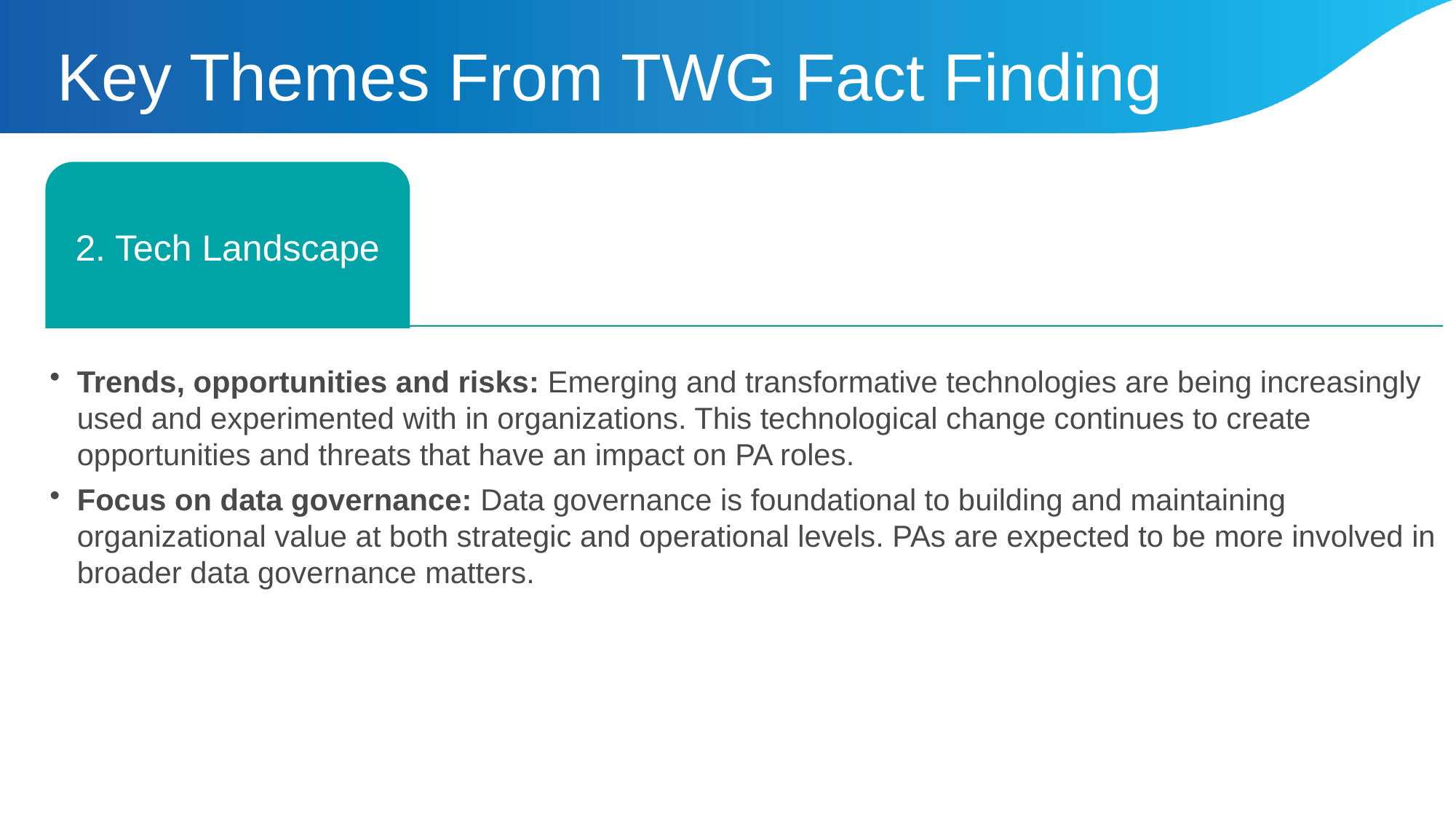

# Key Themes From TWG Fact Finding

2. Tech Landscape

Trends, opportunities and risks: Emerging and transformative technologies are being increasingly used and experimented with in organizations. This technological change continues to create opportunities and threats that have an impact on PA roles.
Focus on data governance: Data governance is foundational to building and maintaining organizational value at both strategic and operational levels. PAs are expected to be more involved in broader data governance matters.